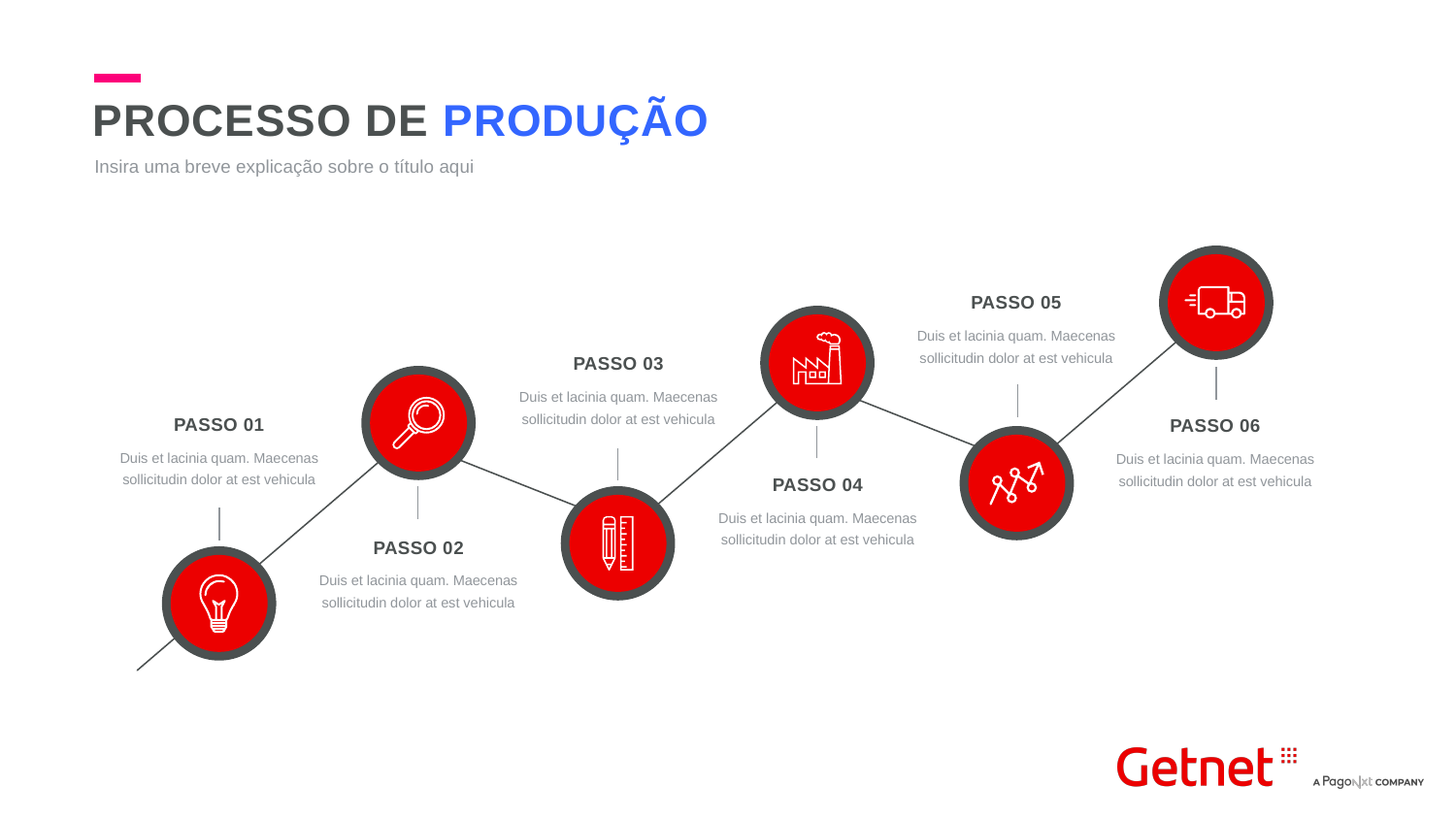

Processo de produção
Insira uma breve explicação sobre o título aqui

passo 05
Duis et lacinia quam. Maecenas sollicitudin dolor at est vehicula

passo 03
Duis et lacinia quam. Maecenas sollicitudin dolor at est vehicula

passo 01
Duis et lacinia quam. Maecenas sollicitudin dolor at est vehicula
passo 06
Duis et lacinia quam. Maecenas sollicitudin dolor at est vehicula

passo 04
Duis et lacinia quam. Maecenas sollicitudin dolor at est vehicula

passo 02
Duis et lacinia quam. Maecenas sollicitudin dolor at est vehicula